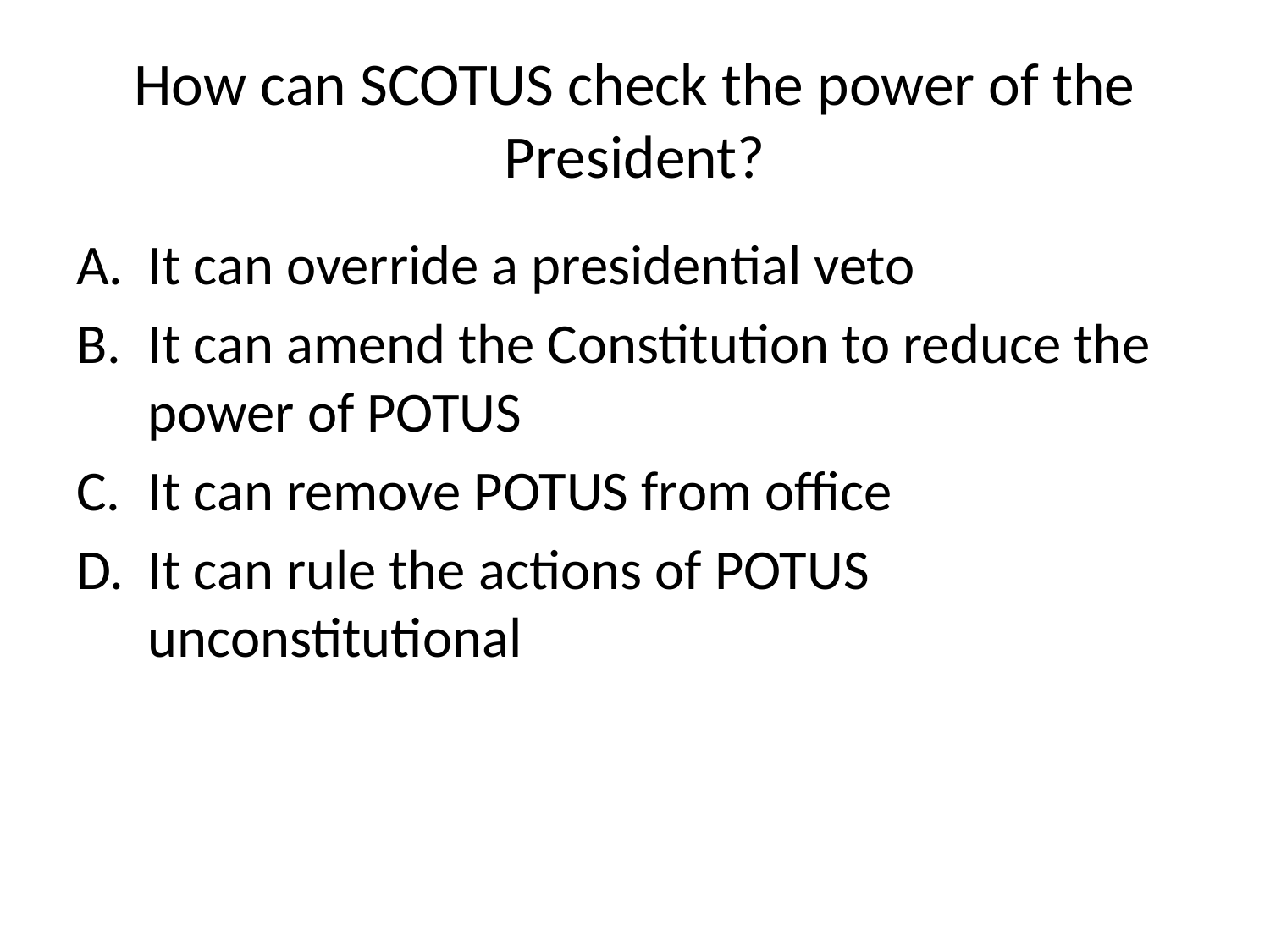

# How can SCOTUS check the power of the President?
It can override a presidential veto
It can amend the Constitution to reduce the power of POTUS
It can remove POTUS from office
It can rule the actions of POTUS unconstitutional